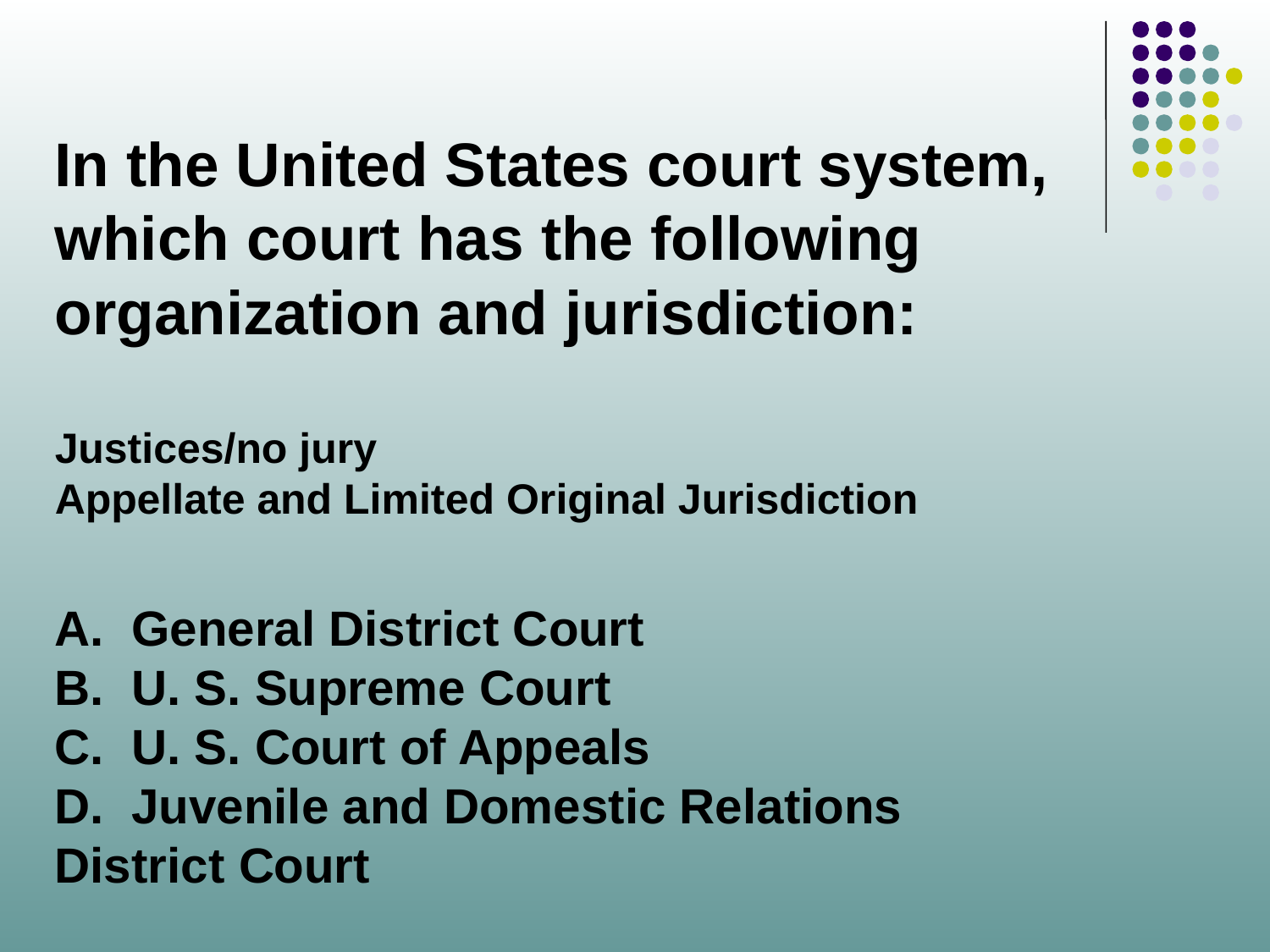

In the United States court system, which court has the following organization and jurisdiction:
Justices/no jury
Appellate and Limited Original Jurisdiction
A.  General District Court
B.  U. S. Supreme Court
C.  U. S. Court of Appeals
D.  Juvenile and Domestic Relations 	District Court